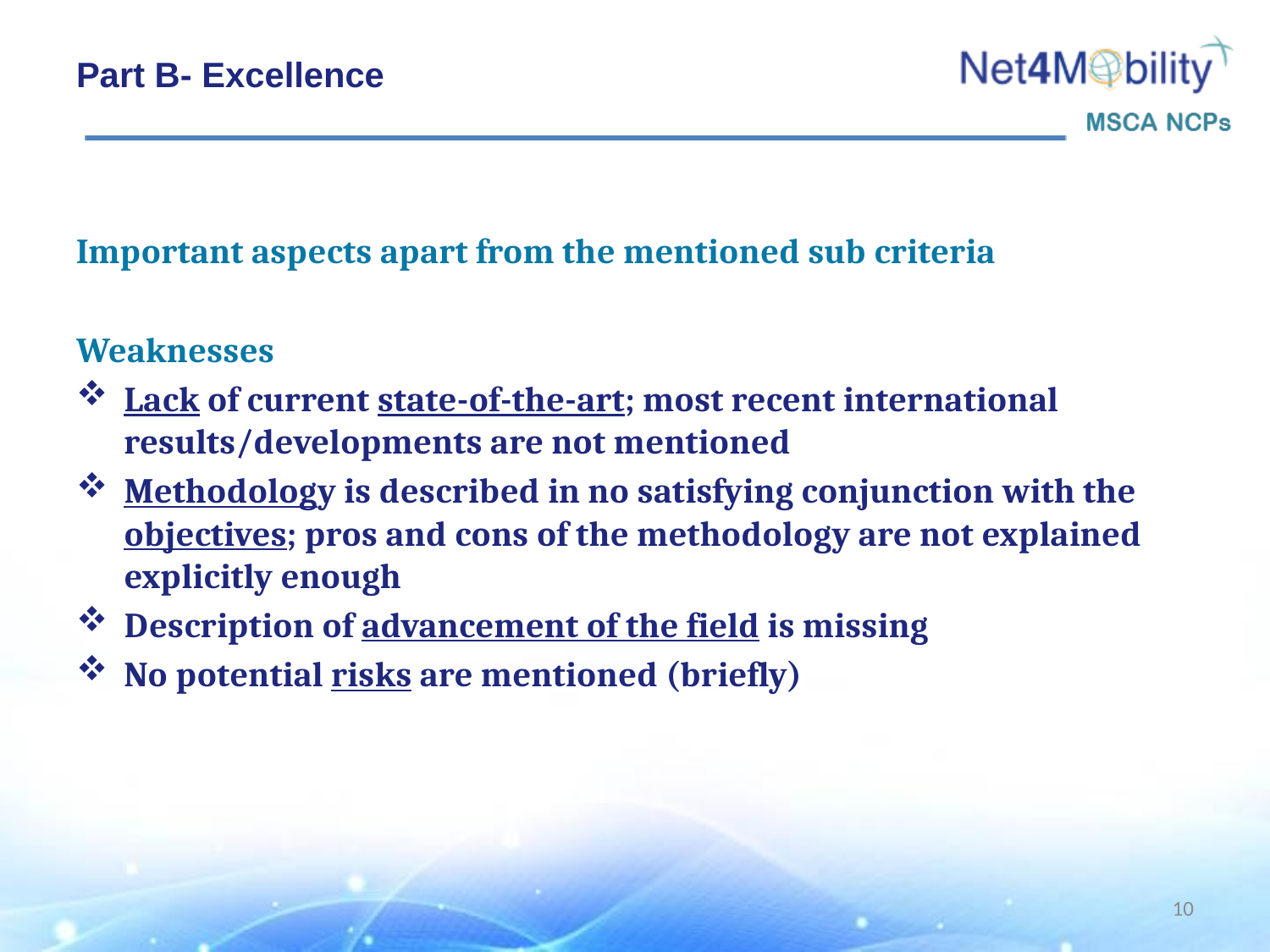

# Part B- Excellence
Important aspects apart from the mentioned sub criteria

Weaknesses
Lack of current state-of-the-art; most recent international results/developments are not mentioned
Methodology is described in no satisfying conjunction with the objectives; pros and cons of the methodology are not explained explicitly enough
Description of advancement of the field is missing
No potential risks are mentioned (briefly)

10